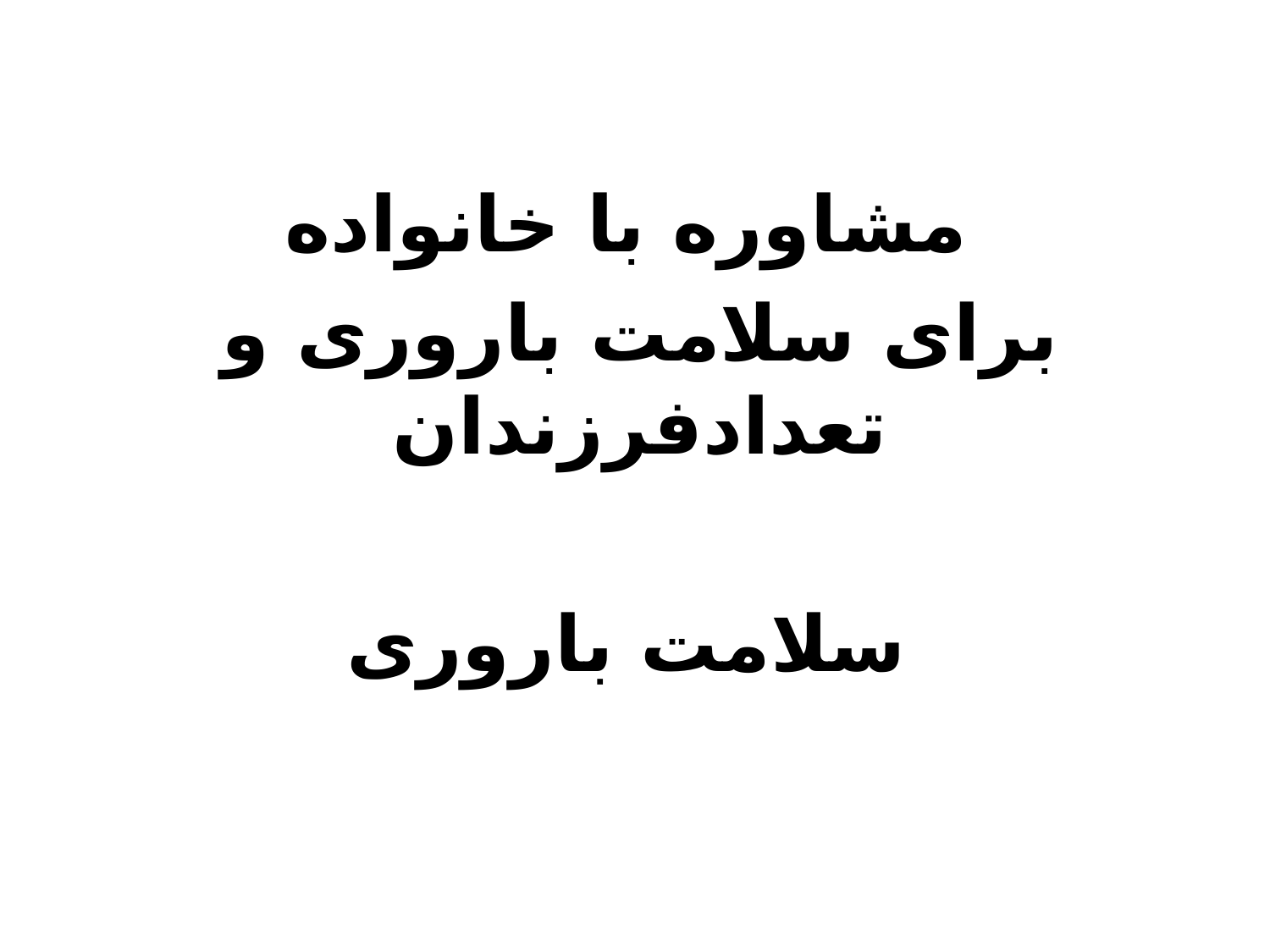

مشاوره با خانواده
برای سلامت باروری و تعدادفرزندان

سلامت باروری